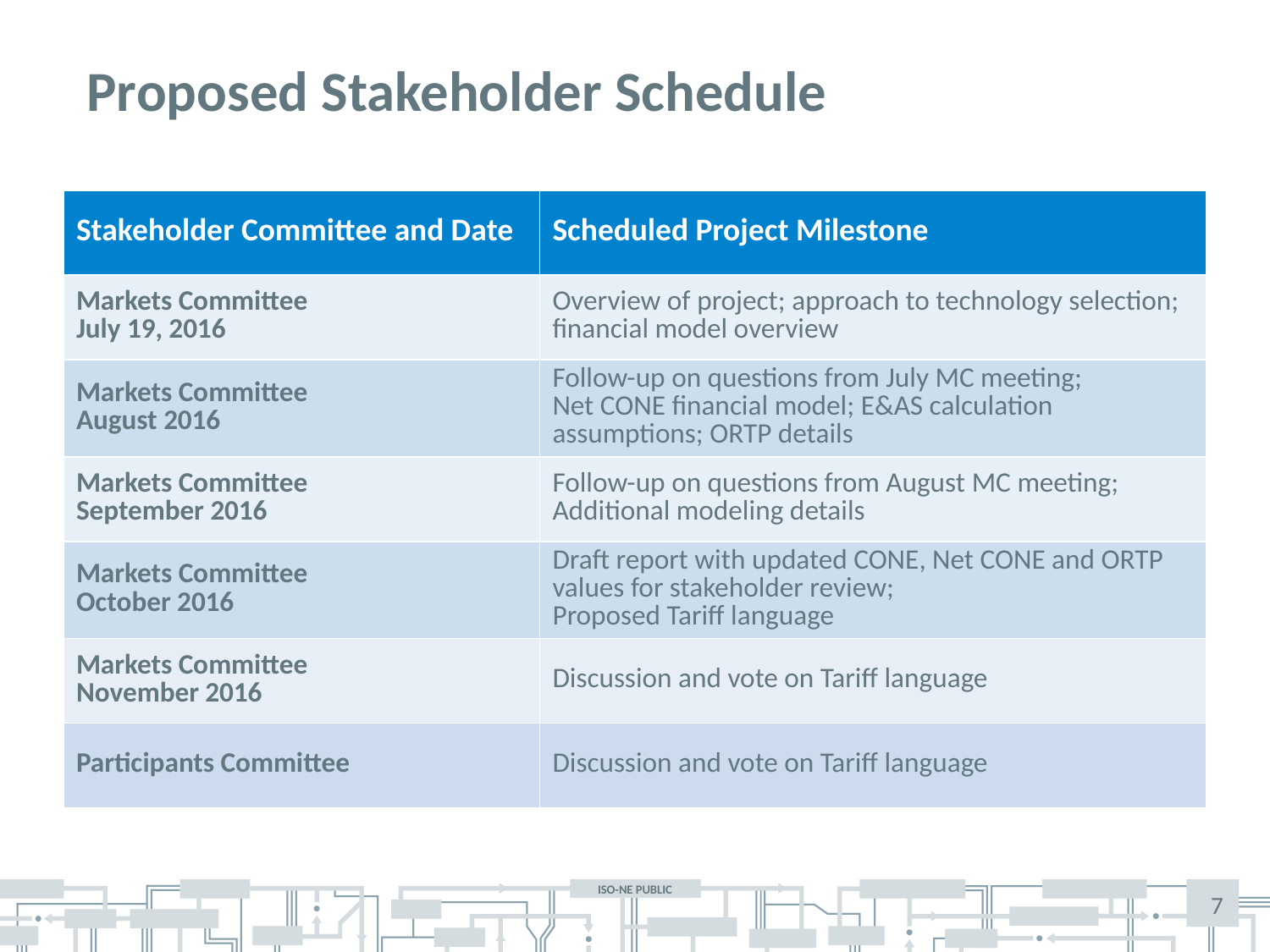

# Proposed Stakeholder Schedule
| Stakeholder Committee and Date | Scheduled Project Milestone |
| --- | --- |
| Markets Committee July 19, 2016 | Overview of project; approach to technology selection; financial model overview |
| Markets Committee August 2016 | Follow-up on questions from July MC meeting; Net CONE financial model; E&AS calculation assumptions; ORTP details |
| Markets Committee September 2016 | Follow-up on questions from August MC meeting; Additional modeling details |
| Markets Committee October 2016 | Draft report with updated CONE, Net CONE and ORTP values for stakeholder review; Proposed Tariff language |
| Markets Committee November 2016 | Discussion and vote on Tariff language |
| Participants Committee | Discussion and vote on Tariff language |
7